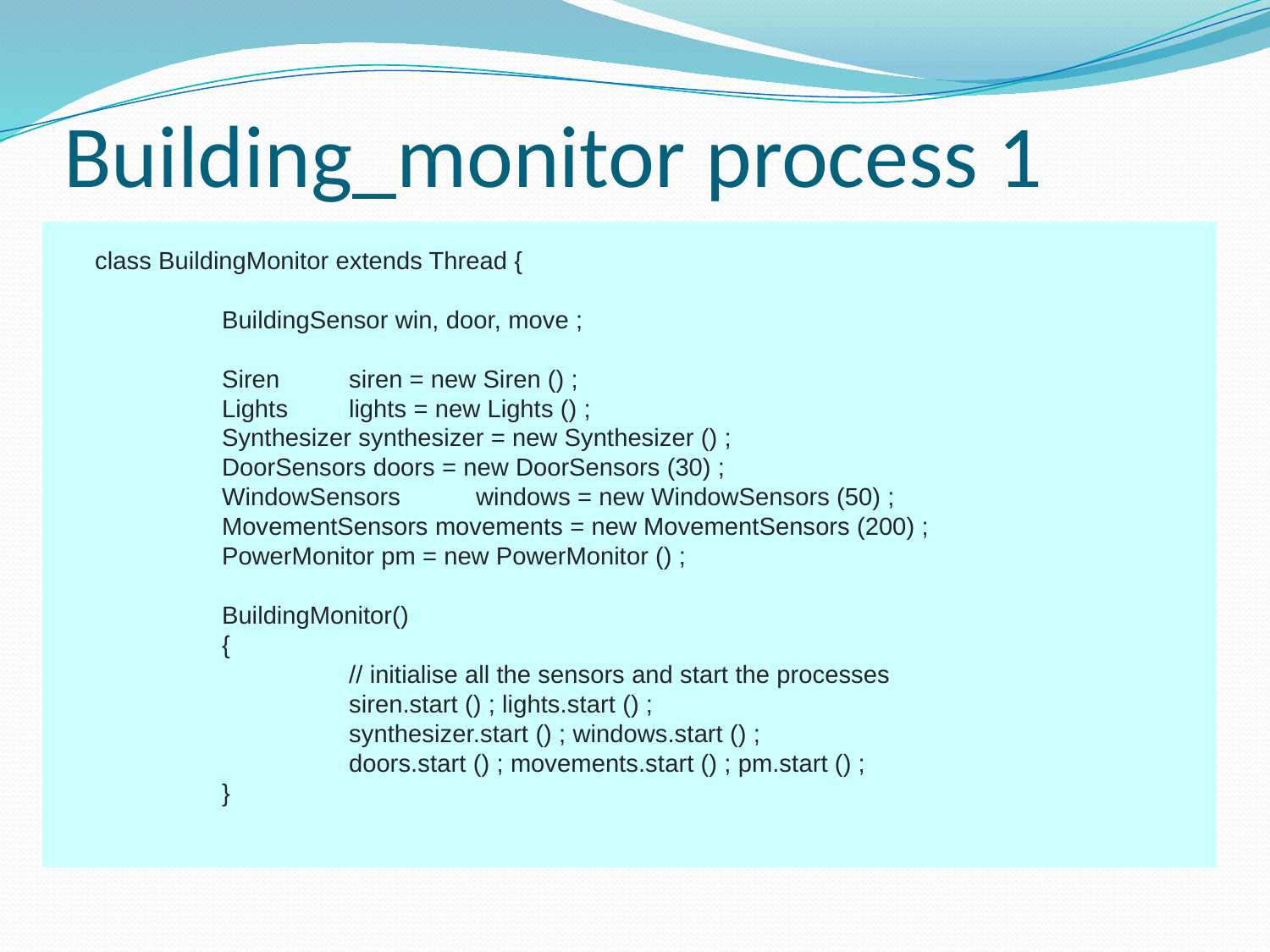

# Building_monitor process 1

class BuildingMonitor extends Thread {

	BuildingSensor win, door, move ;

	Siren 	siren = new Siren () ;
	Lights 	lights = new Lights () ;
	Synthesizer synthesizer = new Synthesizer () ;
	DoorSensors doors = new DoorSensors (30) ;
	WindowSensors 	windows = new WindowSensors (50) ;
	MovementSensors movements = new MovementSensors (200) ;
	PowerMonitor pm = new PowerMonitor () ;

	BuildingMonitor()
	{
		// initialise all the sensors and start the processes
		siren.start () ; lights.start () ;
		synthesizer.start () ; windows.start () ;
		doors.start () ; movements.start () ; pm.start () ;
	}